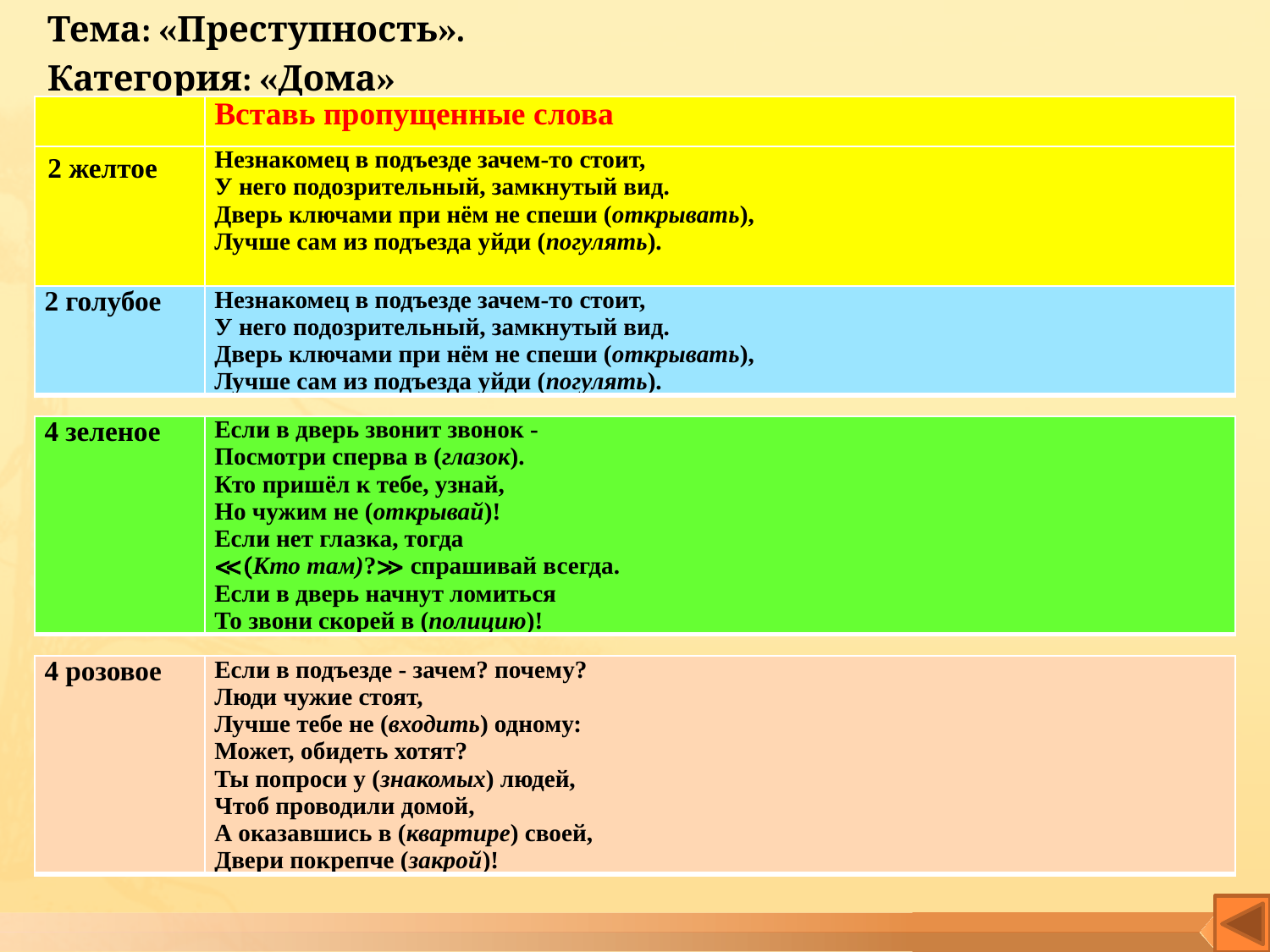

Тема: «Преступность».
Категория: «Дома»

|  | Вставь пропущенные слова |
| --- | --- |
| 2 желтое | Незнакомец в подъезде зачем-то стоит, У него подозрительный, замкнутый вид. Дверь ключами при нём не спеши (открывать), Лучше сам из подъезда уйди (погулять). |
| --- | --- |
| 2 голубое | Незнакомец в подъезде зачем-то стоит, У него подозрительный, замкнутый вид. Дверь ключами при нём не спеши (открывать), Лучше сам из подъезда уйди (погулять). |
| --- | --- |
| 4 зеленое | Если в дверь звонит звонок - Посмотри сперва в (глазок). Кто пришёл к тебе, узнай, Но чужим не (открывай)! Если нет глазка, тогда ≪(Кто там)?≫ спрашивай всегда. Если в дверь начнут ломиться То звони скорей в (полицию)! |
| --- | --- |
| 4 розовое | Если в подъезде - зачем? почему? Люди чужие стоят, Лучше тебе не (входить) одному: Может, обидеть хотят? Ты попроси у (знакомых) людей, Чтоб проводили домой, А оказавшись в (квартире) своей, Двери покрепче (закрой)! |
| --- | --- |